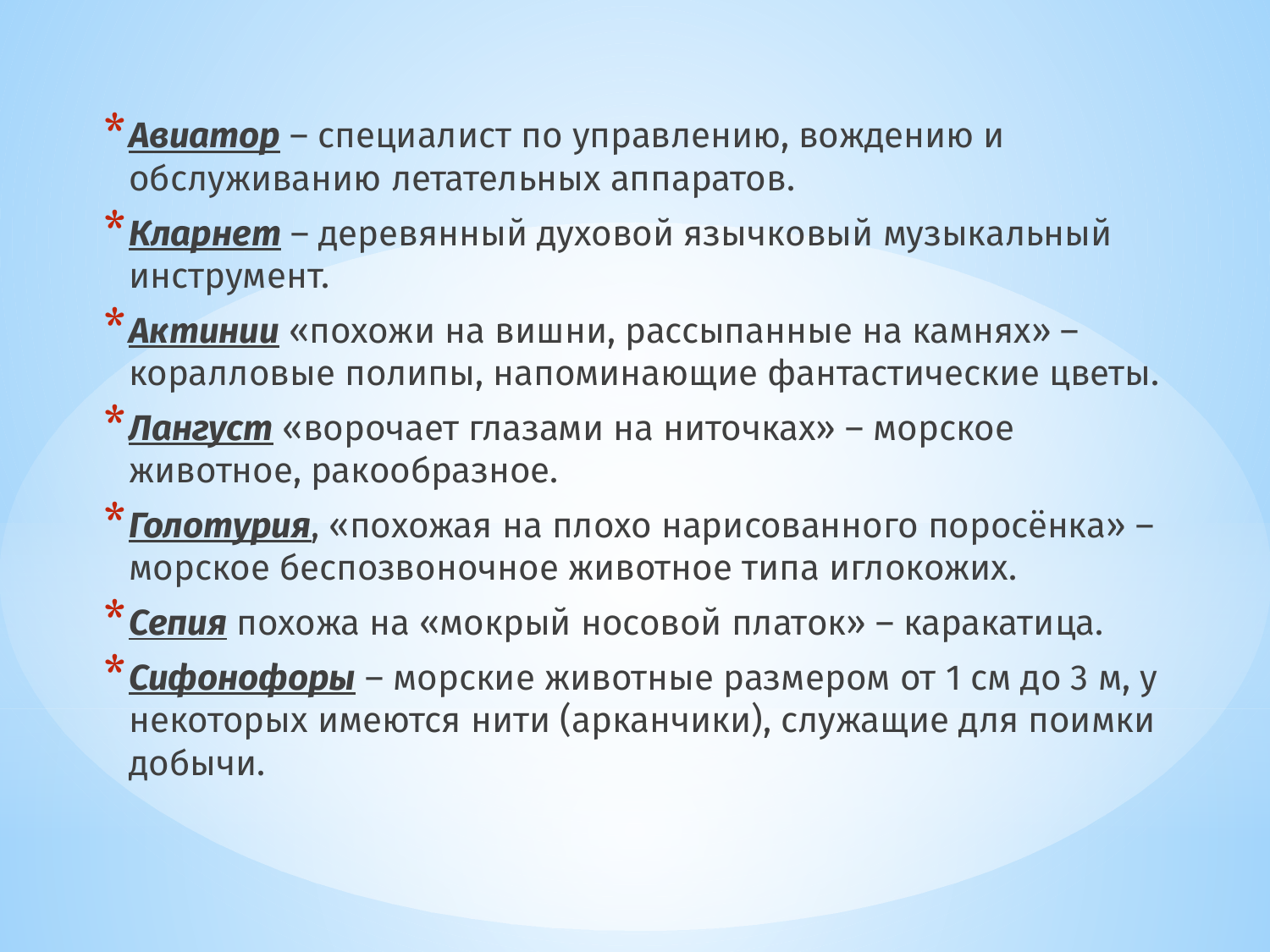

Авиатор – специалист по управлению, вождению и обслуживанию летательных аппаратов.
Кларнет – деревянный духовой язычковый музыкальный инструмент.
Актинии «похожи на вишни, рассыпанные на камнях» – коралловые полипы, напоминающие фантастические цветы.
Лангуст «ворочает глазами на ниточках» – морское животное, ракообразное.
Голотурия, «похожая на плохо нарисованного поросёнка» – морское беспозвоночное животное типа иглокожих.
Сепия похожа на «мокрый носовой платок» – каракатица.
Сифонофоры – морские животные размером от 1 см до 3 м, у некоторых имеются нити (арканчики), служащие для поимки добычи.